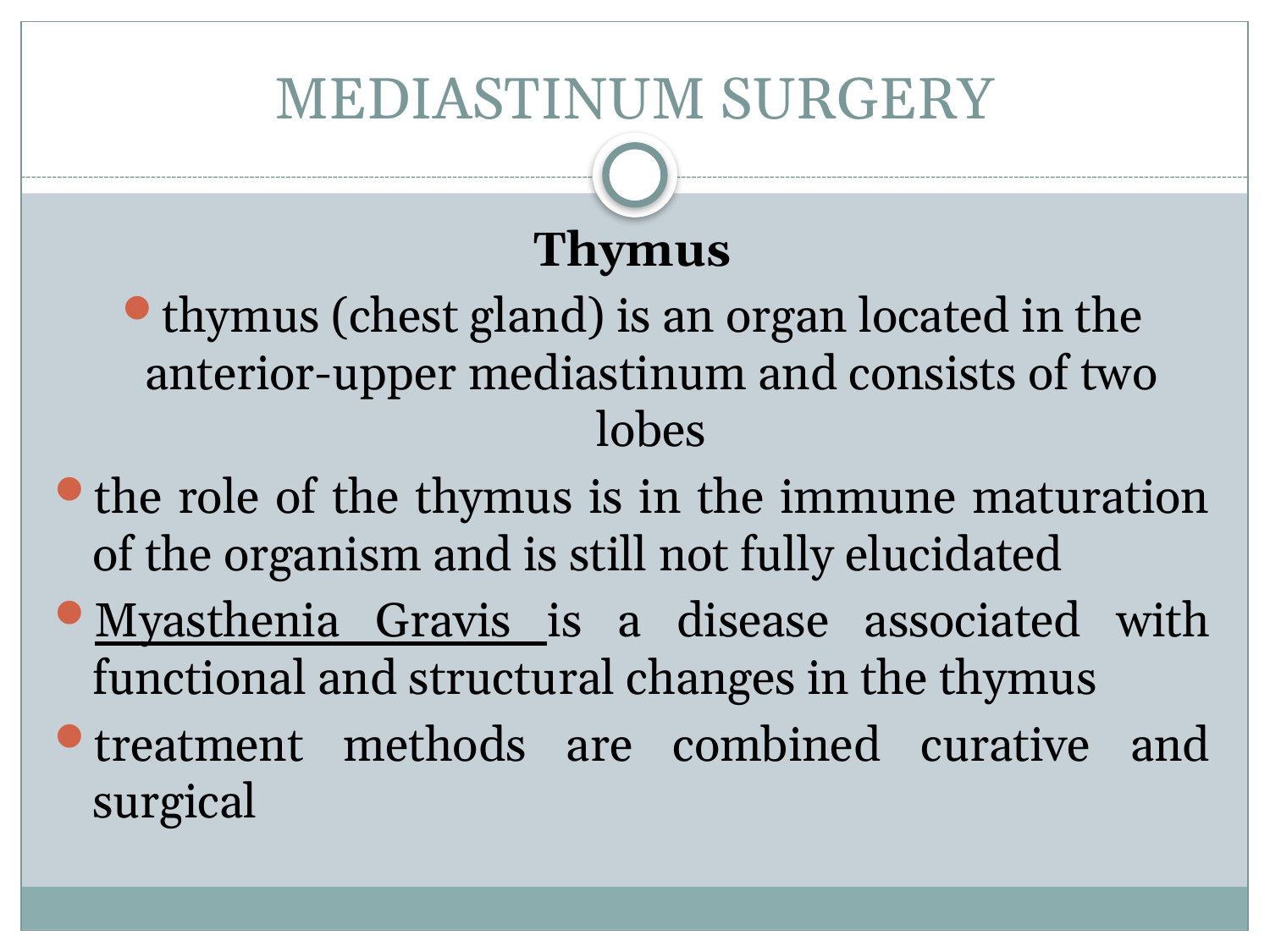

# MEDIASTINUM SURGERY
Thymus
thymus (chest gland) is an organ located in the anterior-upper mediastinum and consists of two lobes
the role of the thymus is in the immune maturation of the organism and is still not fully elucidated
Myasthenia Gravis is a disease associated with functional and structural changes in the thymus
treatment methods are combined curative and surgical